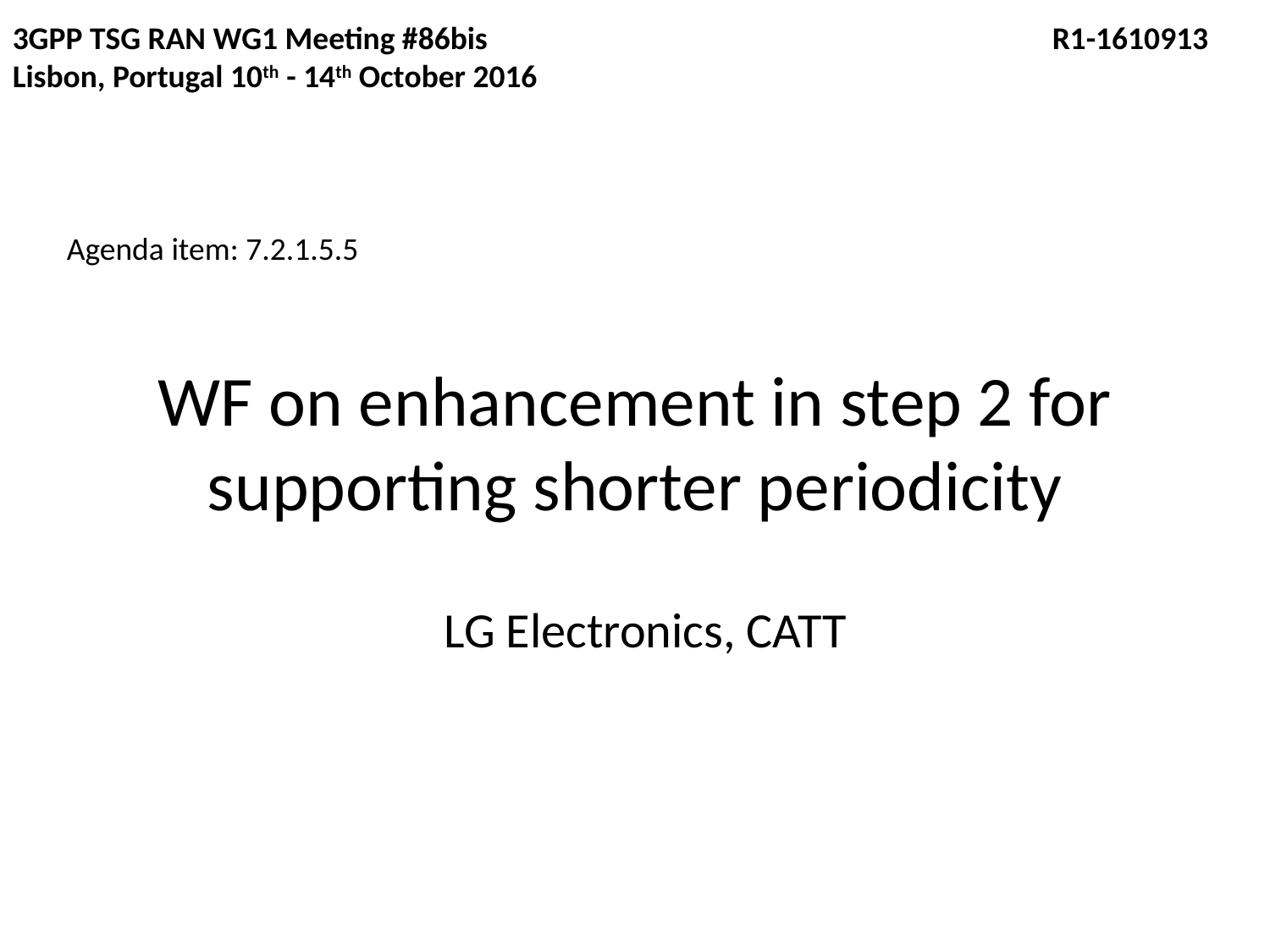

3GPP TSG RAN WG1 Meeting #86bis				                     R1-1610913
Lisbon, Portugal 10th - 14th October 2016
Agenda item: 7.2.1.5.5
# WF on enhancement in step 2 for supporting shorter periodicity
LG Electronics, CATT